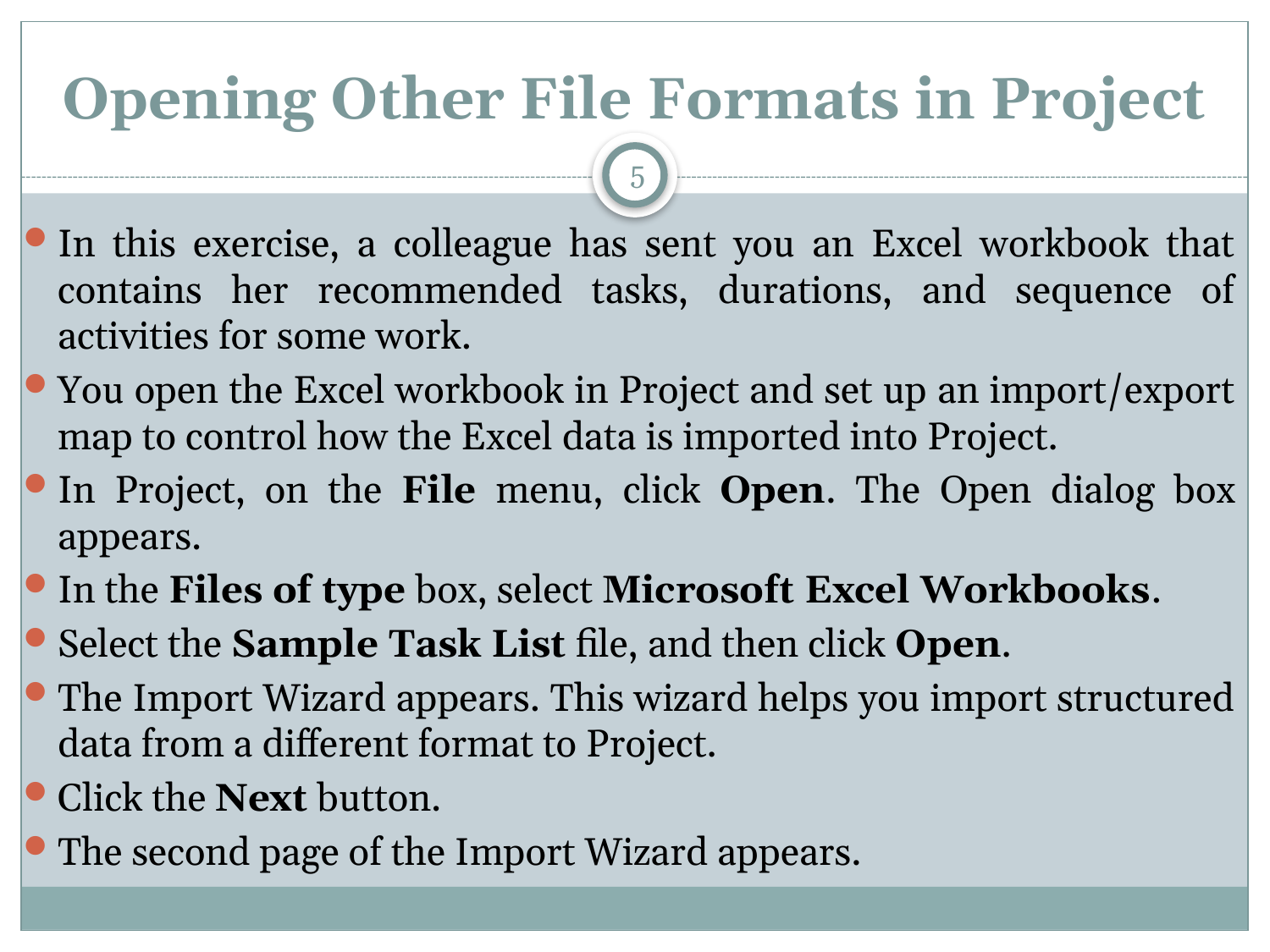

# Opening Other File Formats in Project
5
In this exercise, a colleague has sent you an Excel workbook that contains her recommended tasks, durations, and sequence of activities for some work.
You open the Excel workbook in Project and set up an import/export map to control how the Excel data is imported into Project.
In Project, on the File menu, click Open. The Open dialog box appears.
In the Files of type box, select Microsoft Excel Workbooks.
Select the Sample Task List file, and then click Open.
The Import Wizard appears. This wizard helps you import structured data from a different format to Project.
Click the Next button.
The second page of the Import Wizard appears.